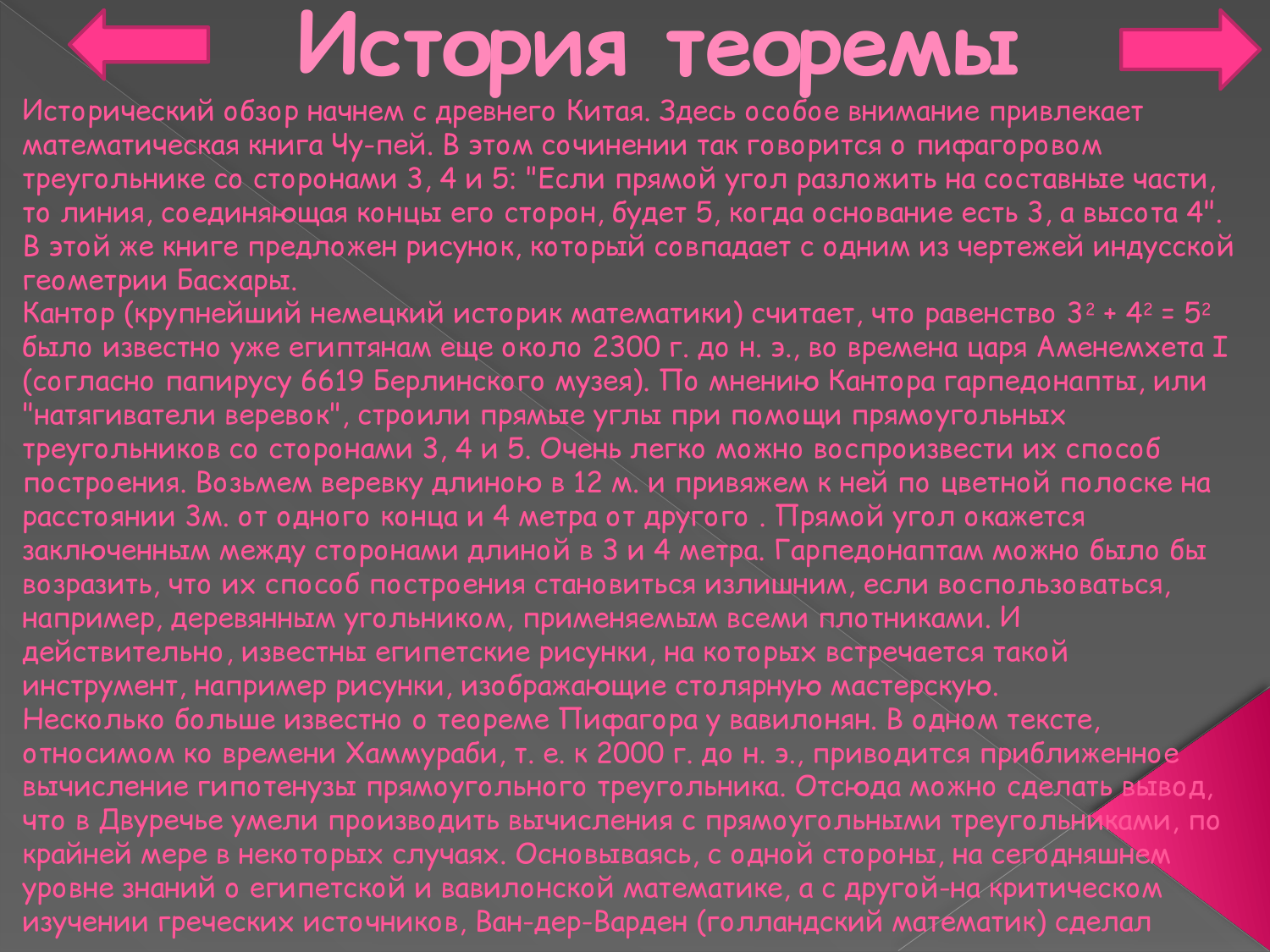

История теоремы

Исторический обзор начнем с древнего Китая. Здесь особое внимание привлекает математическая книга Чу-пей. В этом сочинении так говорится о пифагоровом треугольнике со сторонами 3, 4 и 5: "Если прямой угол разложить на составные части, то линия, соединяющая концы его сторон, будет 5, когда основание есть 3, а высота 4". В этой же книге предложен рисунок, который совпадает с одним из чертежей индусской геометрии Басхары.
Кантор (крупнейший немецкий историк математики) считает, что равенство 32 + 42 = 52 было известно уже египтянам еще около 2300 г. до н. э., во времена царя Аменемхета I (согласно папирусу 6619 Берлинского музея). По мнению Кантора гарпедонапты, или "натягиватели веревок", строили прямые углы при помощи прямоугольных треугольников со сторонами 3, 4 и 5. Очень легко можно воспроизвести их способ построения. Возьмем веревку длиною в 12 м. и привяжем к ней по цветной полоске на расстоянии 3м. от одного конца и 4 метра от другого . Прямой угол окажется заключенным между сторонами длиной в 3 и 4 метра. Гарпедонаптам можно было бы возразить, что их способ построения становиться излишним, если воспользоваться, например, деревянным угольником, применяемым всеми плотниками. И действительно, известны египетские рисунки, на которых встречается такой инструмент, например рисунки, изображающие столярную мастерскую.
Несколько больше известно о теореме Пифагора у вавилонян. В одном тексте, относимом ко времени Хаммураби, т. е. к 2000 г. до н. э., приводится приближенное вычисление гипотенузы прямоугольного треугольника. Отсюда можно сделать вывод, что в Двуречье умели производить вычисления с прямоугольными треугольниками, по крайней мере в некоторых случаях. Основываясь, с одной стороны, на сегодняшнем уровне знаний о египетской и вавилонской математике, а с другой-на критическом изучении греческих источников, Ван-дер-Варден (голландский математик) сделал